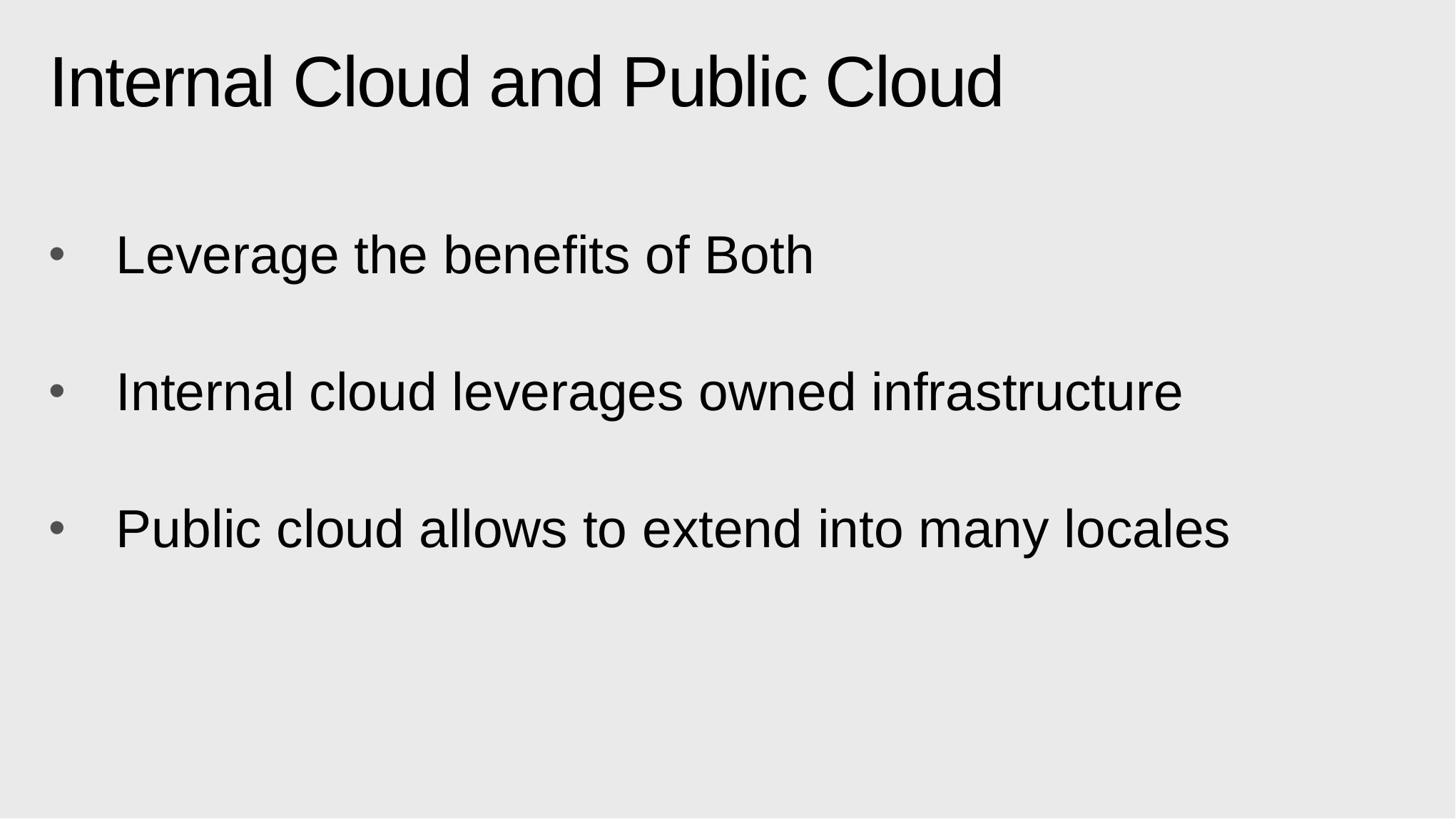

# Internal Cloud and Public Cloud

Leverage the benefits of Both

Internal cloud leverages owned infrastructure

Public cloud allows to extend into many locales